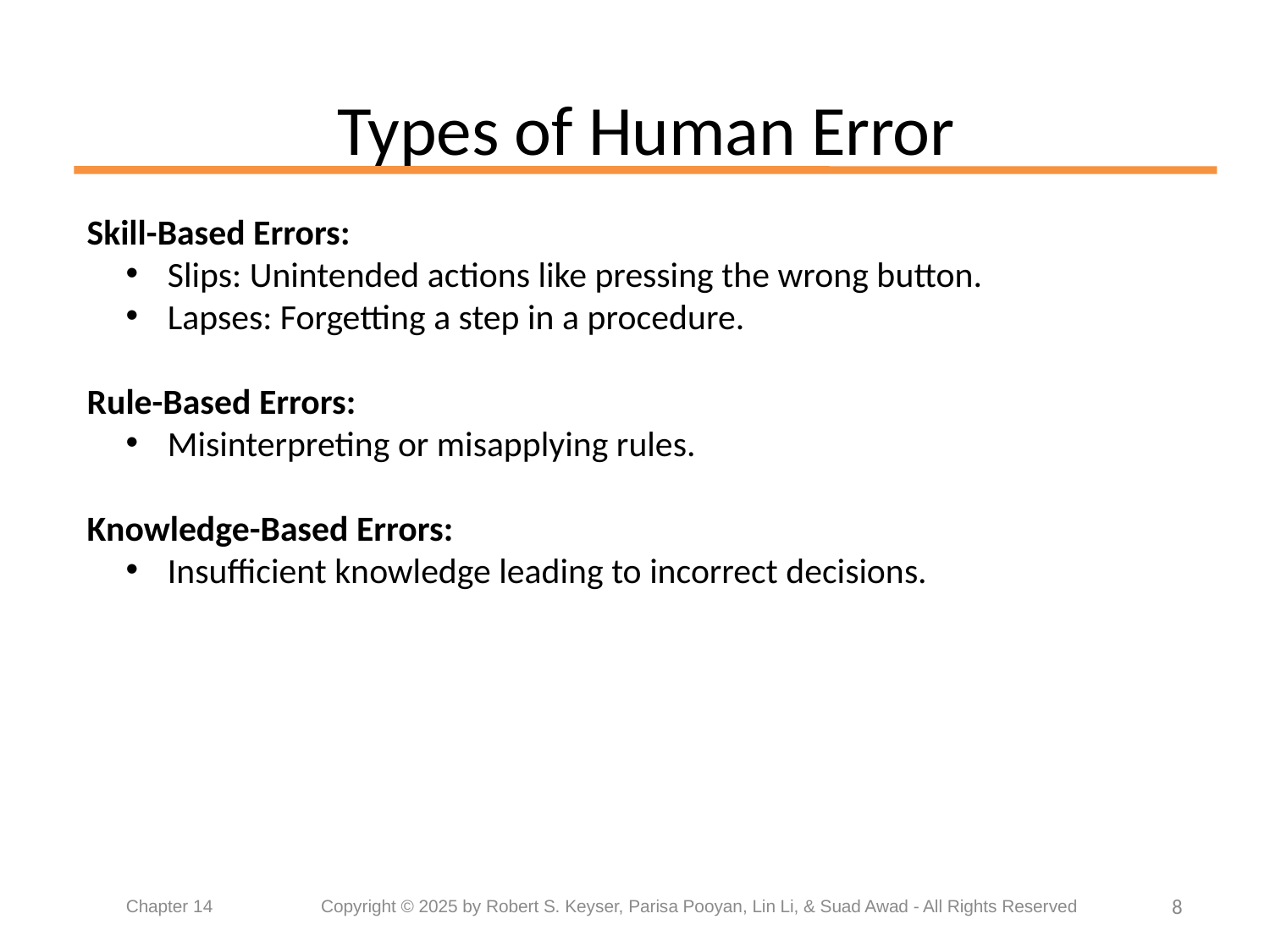

# Types of Human Error

Skill-Based Errors:
Slips: Unintended actions like pressing the wrong button.
Lapses: Forgetting a step in a procedure.

Rule-Based Errors:
Misinterpreting or misapplying rules.

Knowledge-Based Errors:
Insufficient knowledge leading to incorrect decisions.
8
Chapter 14	              Copyright © 2025 by Robert S. Keyser, Parisa Pooyan, Lin Li, & Suad Awad - All Rights Reserved